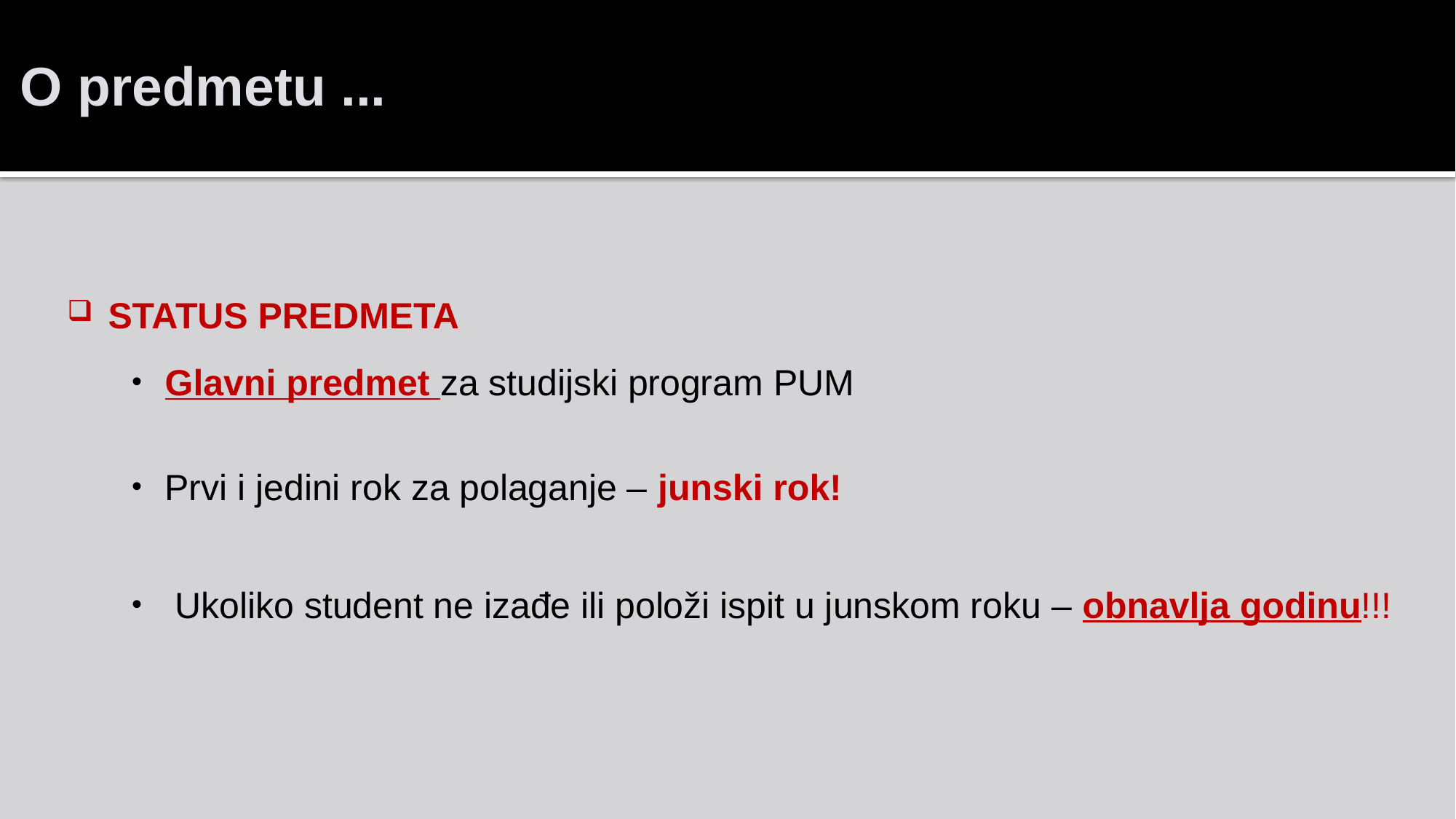

# O predmetu ...

STATUS PREDMETA

Glavni predmet za studijski program PUM

Prvi i jedini rok za polaganje – junski rok!

 Ukoliko student ne izađe ili položi ispit u junskom roku – obnavlja godinu!!!